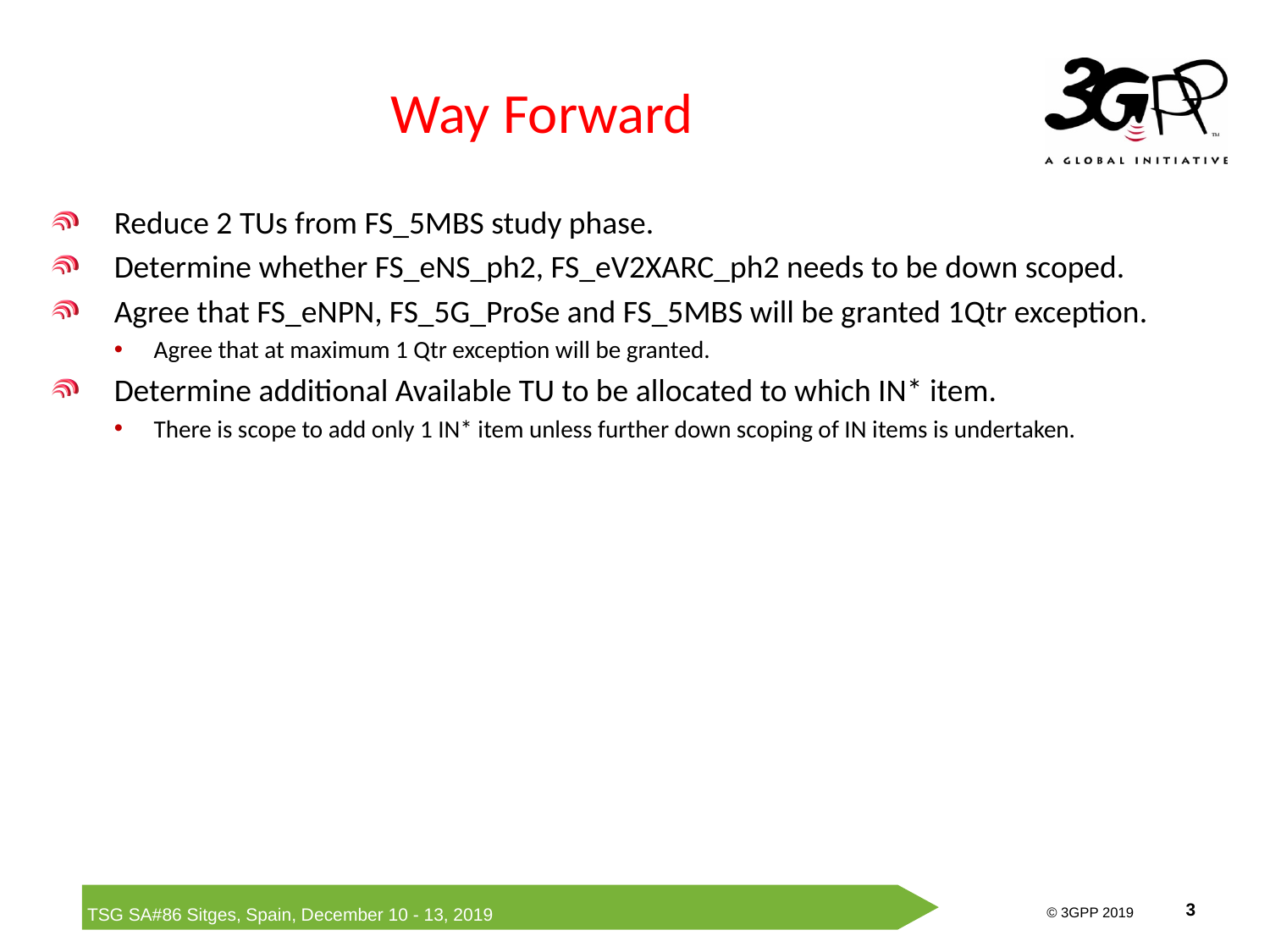

# Way Forward
Reduce 2 TUs from FS_5MBS study phase.
Determine whether FS_eNS_ph2, FS_eV2XARC_ph2 needs to be down scoped.
Agree that FS_eNPN, FS_5G_ProSe and FS_5MBS will be granted 1Qtr exception.
Agree that at maximum 1 Qtr exception will be granted.
Determine additional Available TU to be allocated to which IN* item.
There is scope to add only 1 IN* item unless further down scoping of IN items is undertaken.